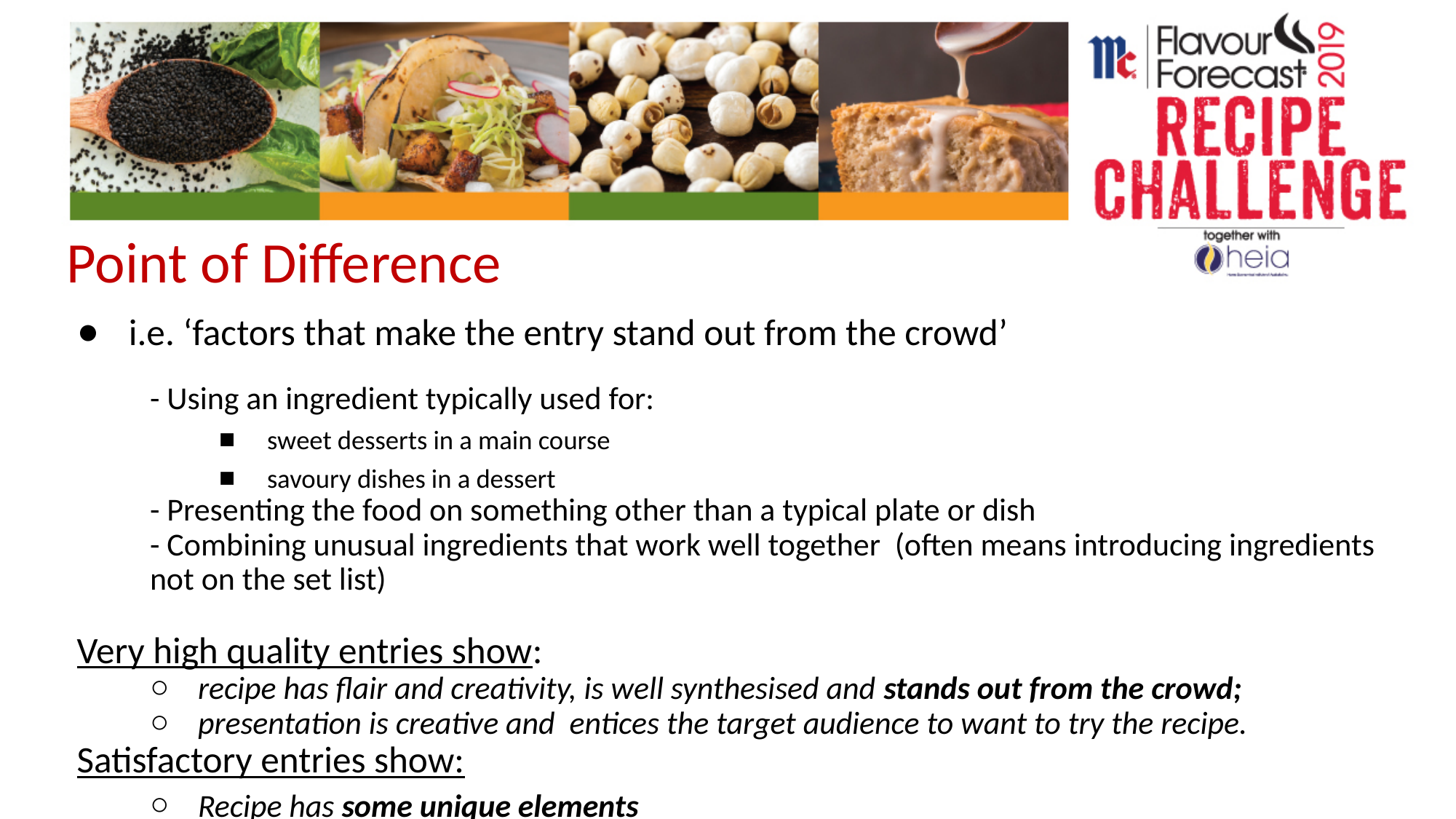

# Point of Difference
i.e. ‘factors that make the entry stand out from the crowd’
- Using an ingredient typically used for:
sweet desserts in a main course
savoury dishes in a dessert
- Presenting the food on something other than a typical plate or dish
- Combining unusual ingredients that work well together  (often means introducing ingredients not on the set list)

Very high quality entries show:
recipe has flair and creativity, is well synthesised and stands out from the crowd;
presentation is creative and  entices the target audience to want to try the recipe.
Satisfactory entries show:
Recipe has some unique elements